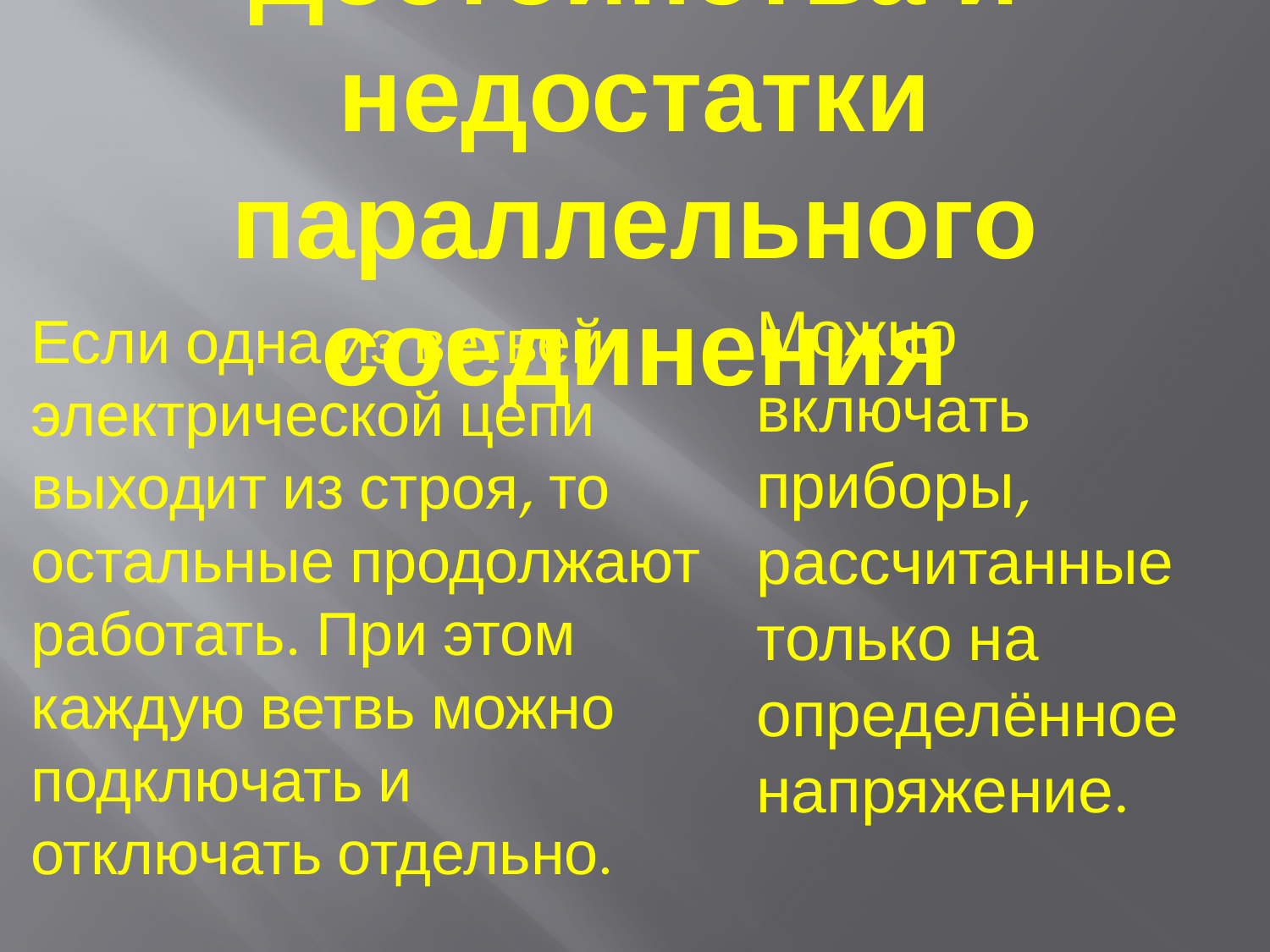

# Достоинства и недостатки параллельного соединения
Можно включать приборы, рассчитанные только на определённое напряжение.
Если одна из ветвей электрической цепи выходит из строя, то остальные продолжают работать. При этом каждую ветвь можно подключать и отключать отдельно.